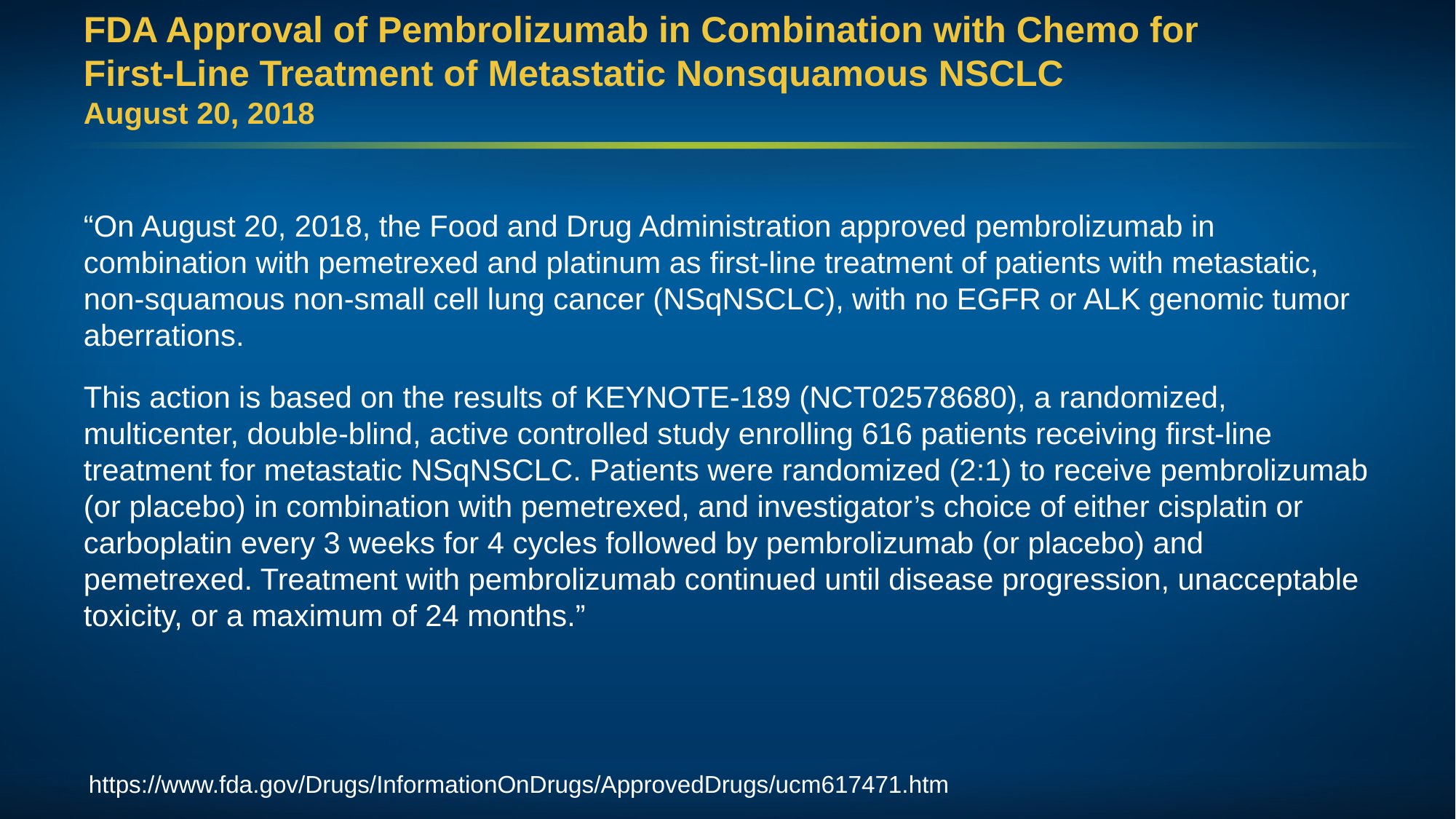

# FDA Approval of Pembrolizumab in Combination with Chemo for First-Line Treatment of Metastatic Nonsquamous NSCLC August 20, 2018
“On August 20, 2018, the Food and Drug Administration approved pembrolizumab in combination with pemetrexed and platinum as first-line treatment of patients with metastatic, non-squamous non-small cell lung cancer (NSqNSCLC), with no EGFR or ALK genomic tumor aberrations.
This action is based on the results of KEYNOTE-189 (NCT02578680), a randomized, multicenter, double-blind, active controlled study enrolling 616 patients receiving first-line treatment for metastatic NSqNSCLC. Patients were randomized (2:1) to receive pembrolizumab (or placebo) in combination with pemetrexed, and investigator’s choice of either cisplatin or carboplatin every 3 weeks for 4 cycles followed by pembrolizumab (or placebo) and pemetrexed. Treatment with pembrolizumab continued until disease progression, unacceptable toxicity, or a maximum of 24 months.”
https://www.fda.gov/Drugs/InformationOnDrugs/ApprovedDrugs/ucm617471.htm